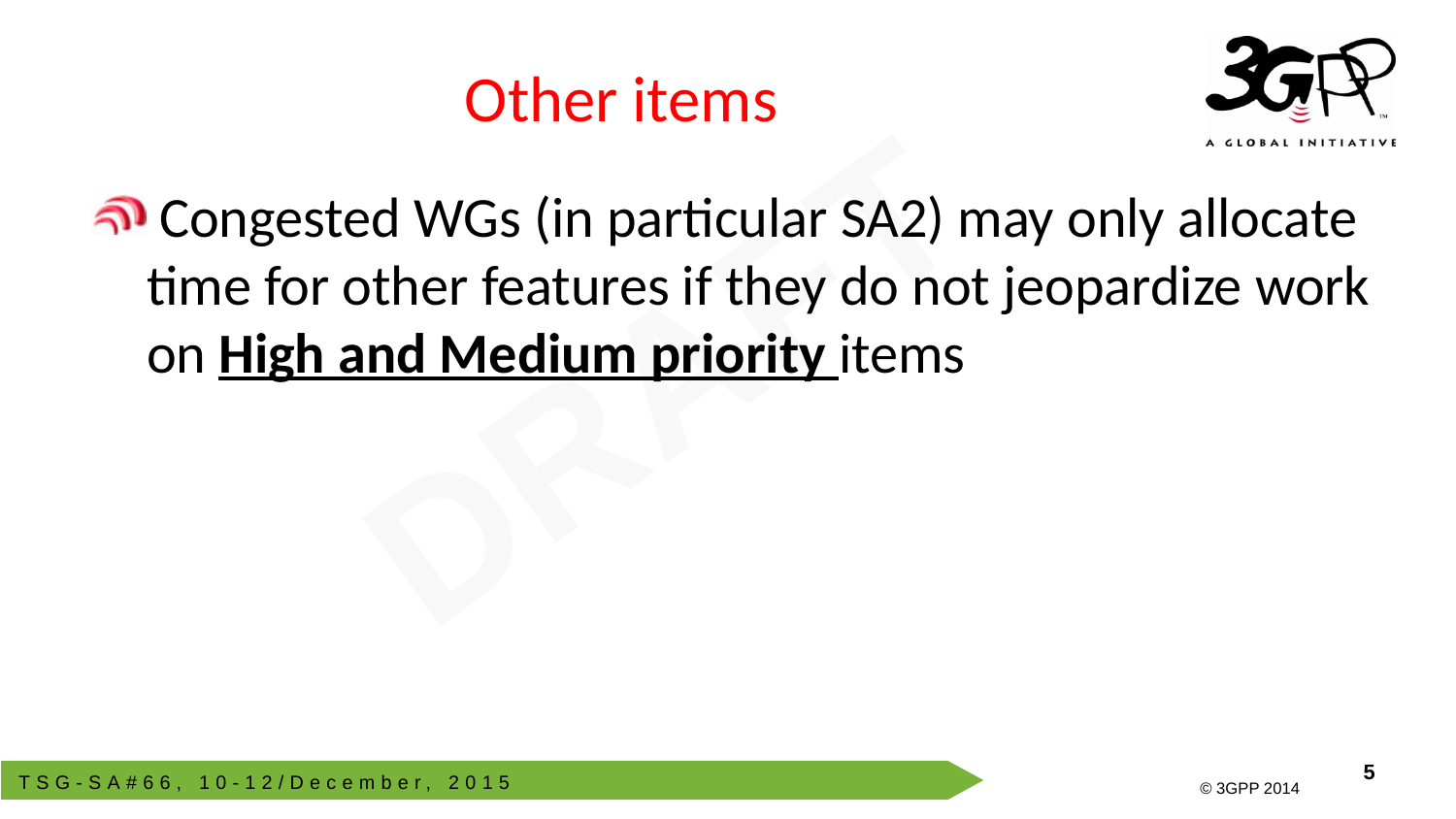

# Other items
 Congested WGs (in particular SA2) may only allocate time for other features if they do not jeopardize work on High and Medium priority items
DRAFT